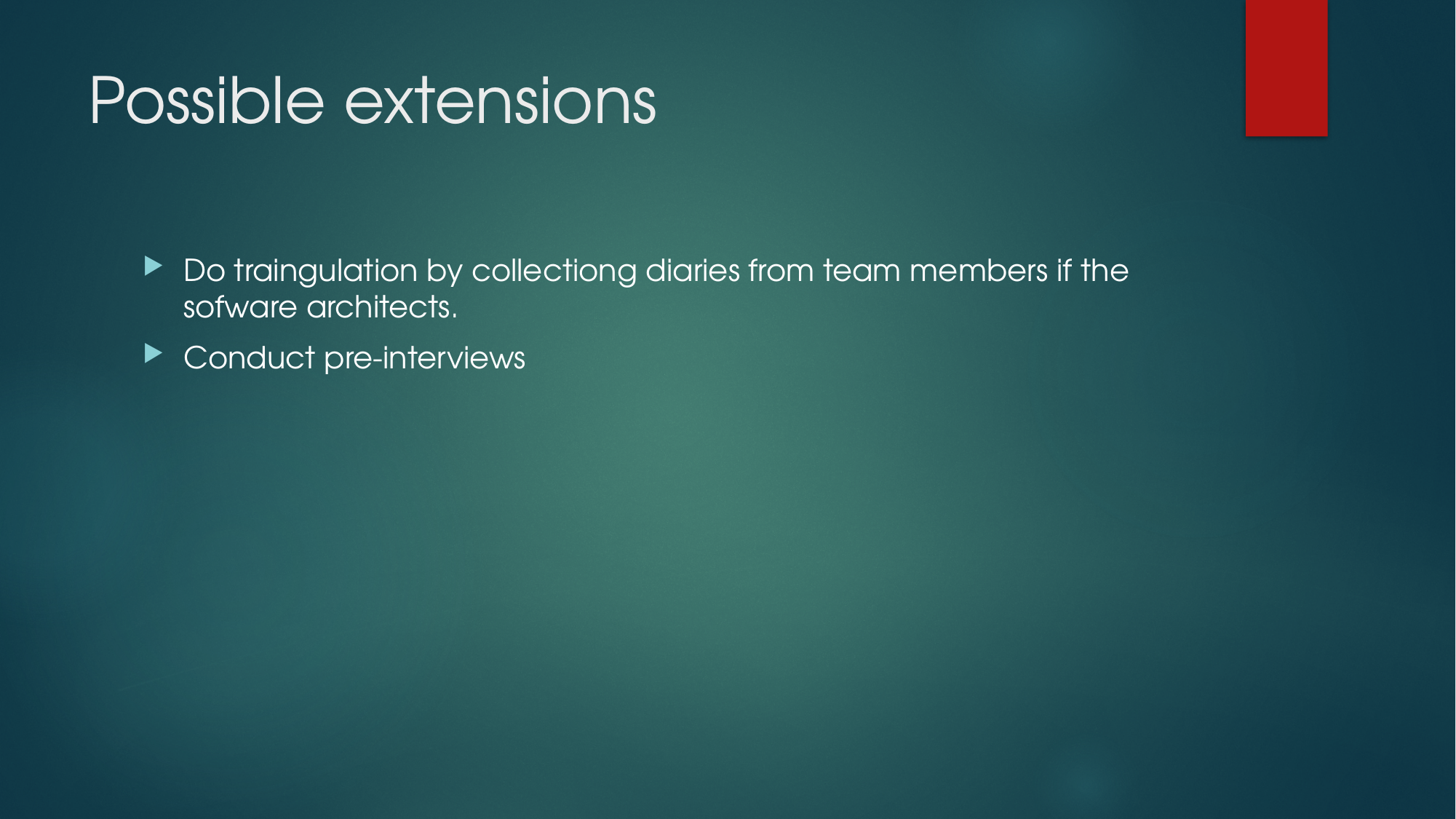

# Possible extensions
Do traingulation by collectiong diaries from team members if the sofware architects.
Conduct pre-interviews